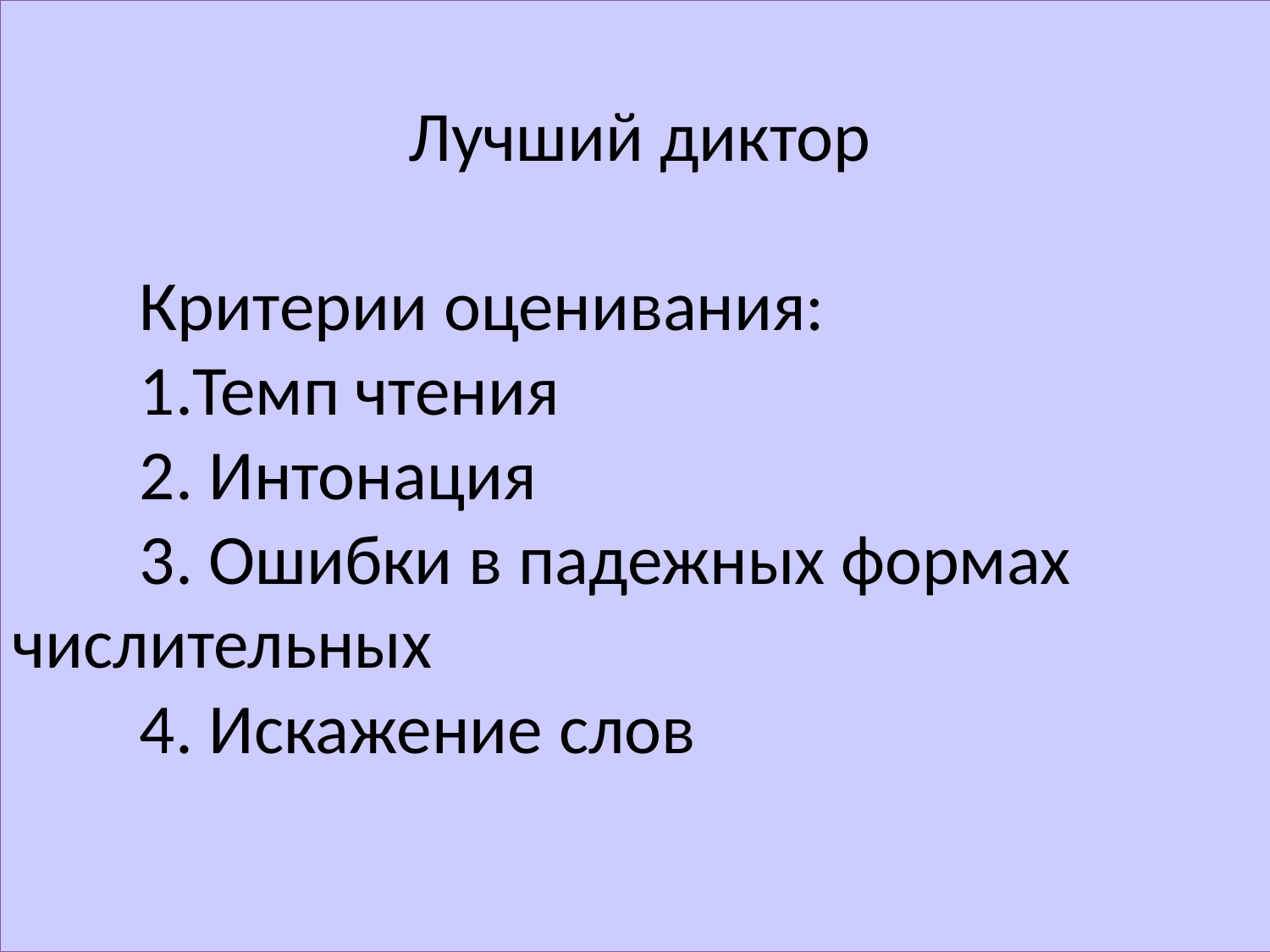

Лучший диктор

	Критерии оценивания:
	1.Темп чтения
	2. Интонация
	3. Ошибки в падежных формах 	числительных
	4. Искажение слов